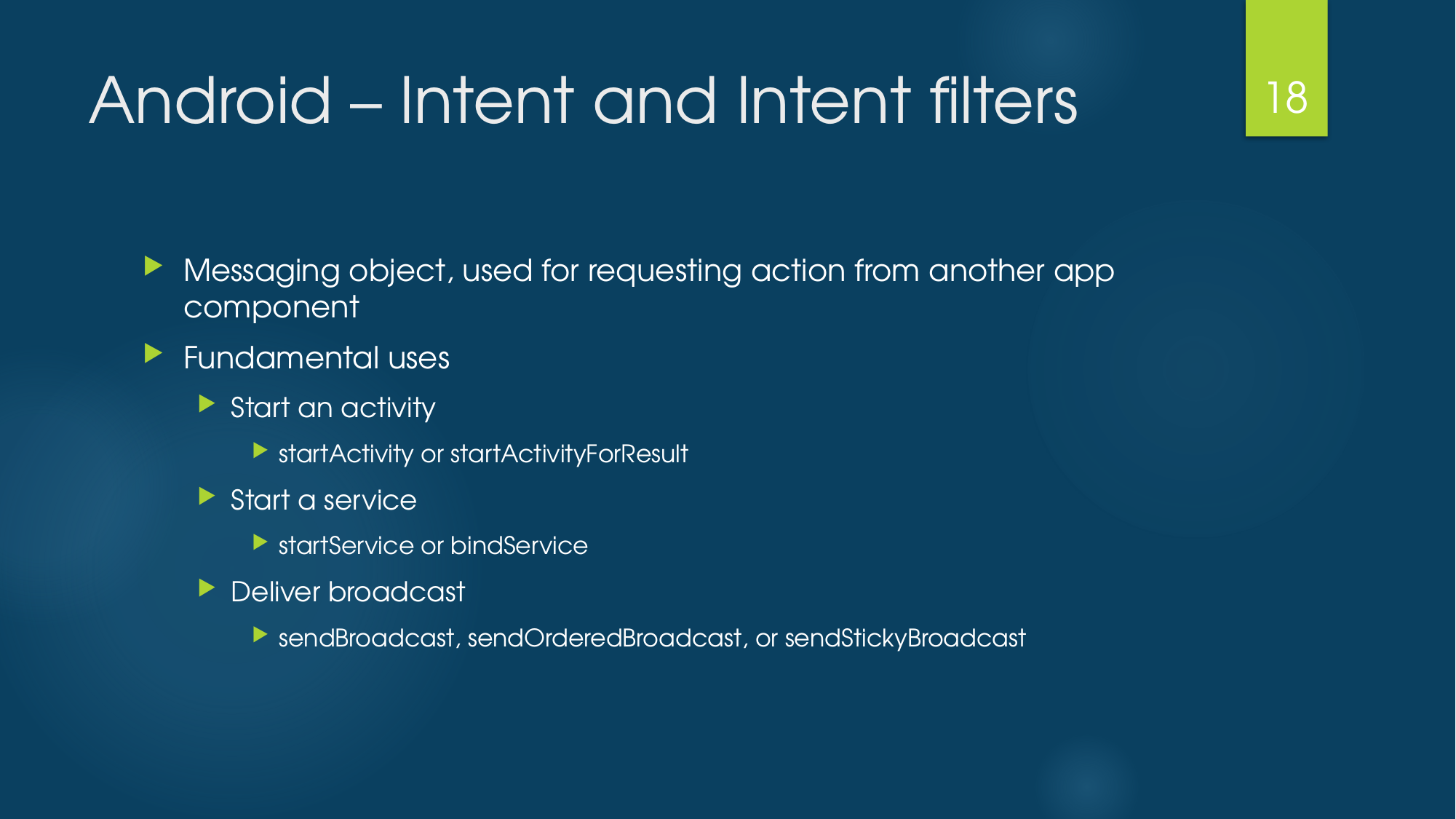

18
# Android – Intent and Intent filters
Messaging object, used for requesting action from another app component
Fundamental uses
Start an activity
startActivity or startActivityForResult
Start a service
startService or bindService
Deliver broadcast
sendBroadcast, sendOrderedBroadcast, or sendStickyBroadcast